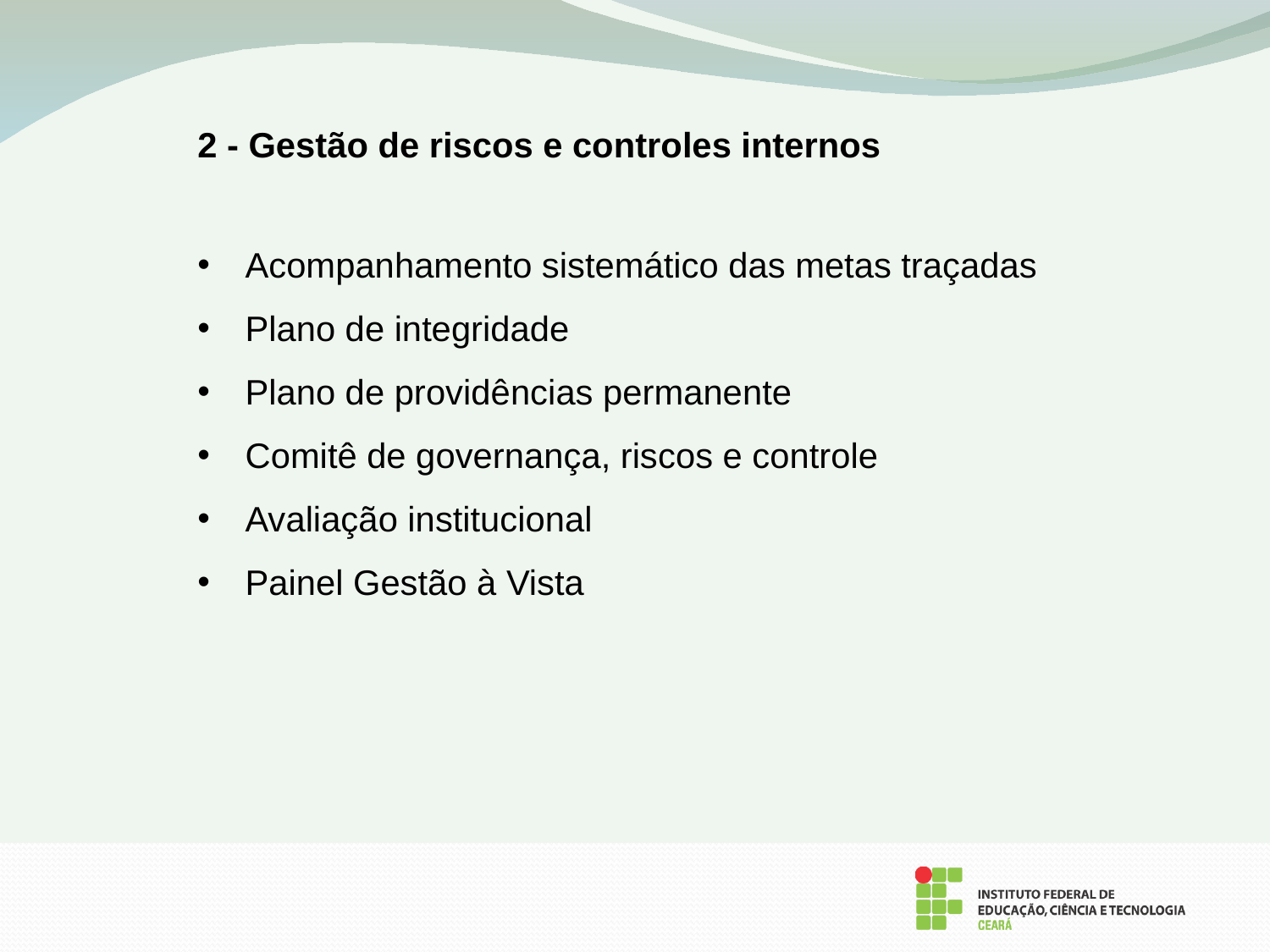

2 - Gestão de riscos e controles internos

Acompanhamento sistemático das metas traçadas
Plano de integridade
Plano de providências permanente
Comitê de governança, riscos e controle
Avaliação institucional
Painel Gestão à Vista